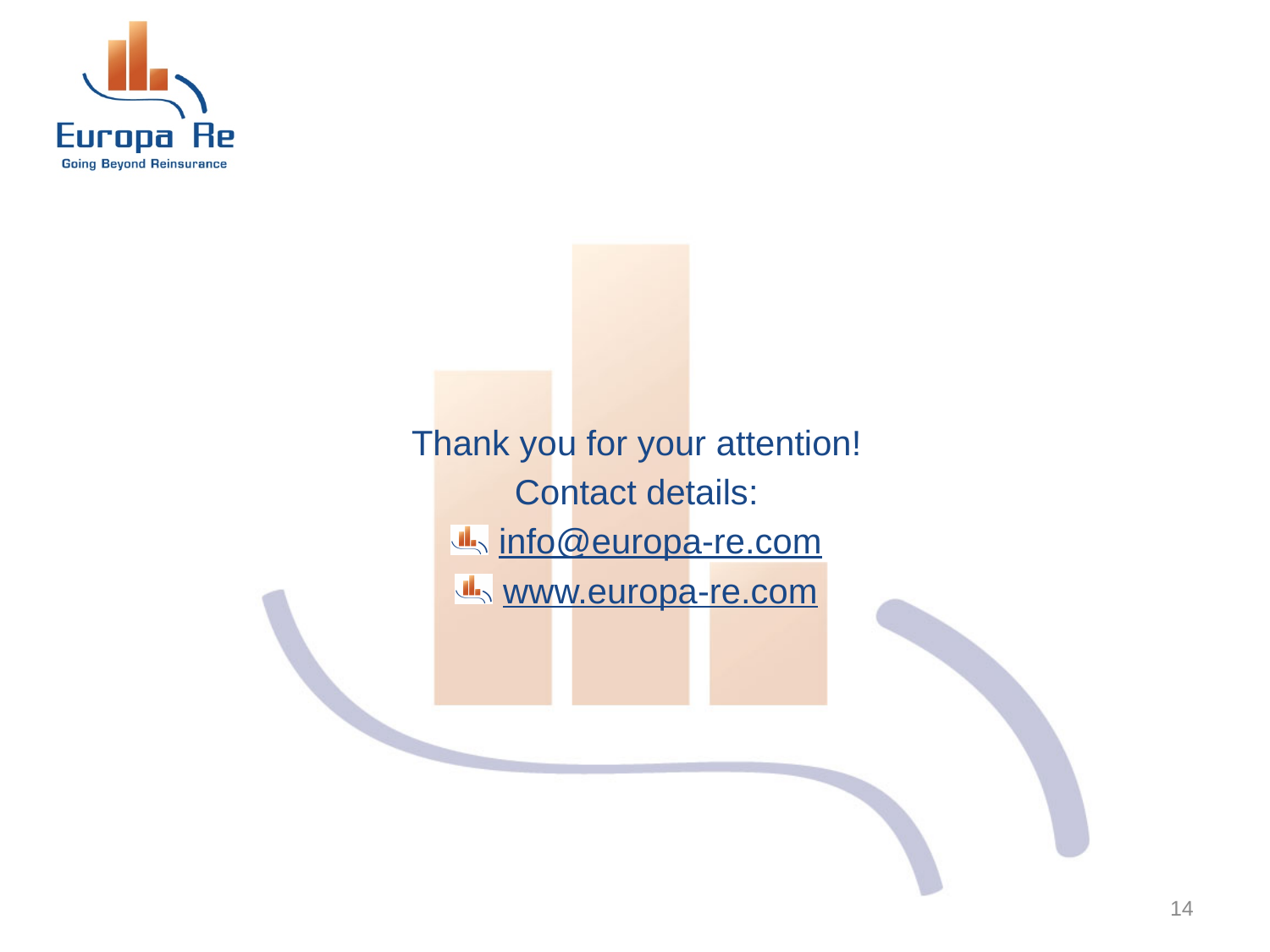

Thank you for your attention!
Contact details:
info@europa-re.com
www.europa-re.com
14